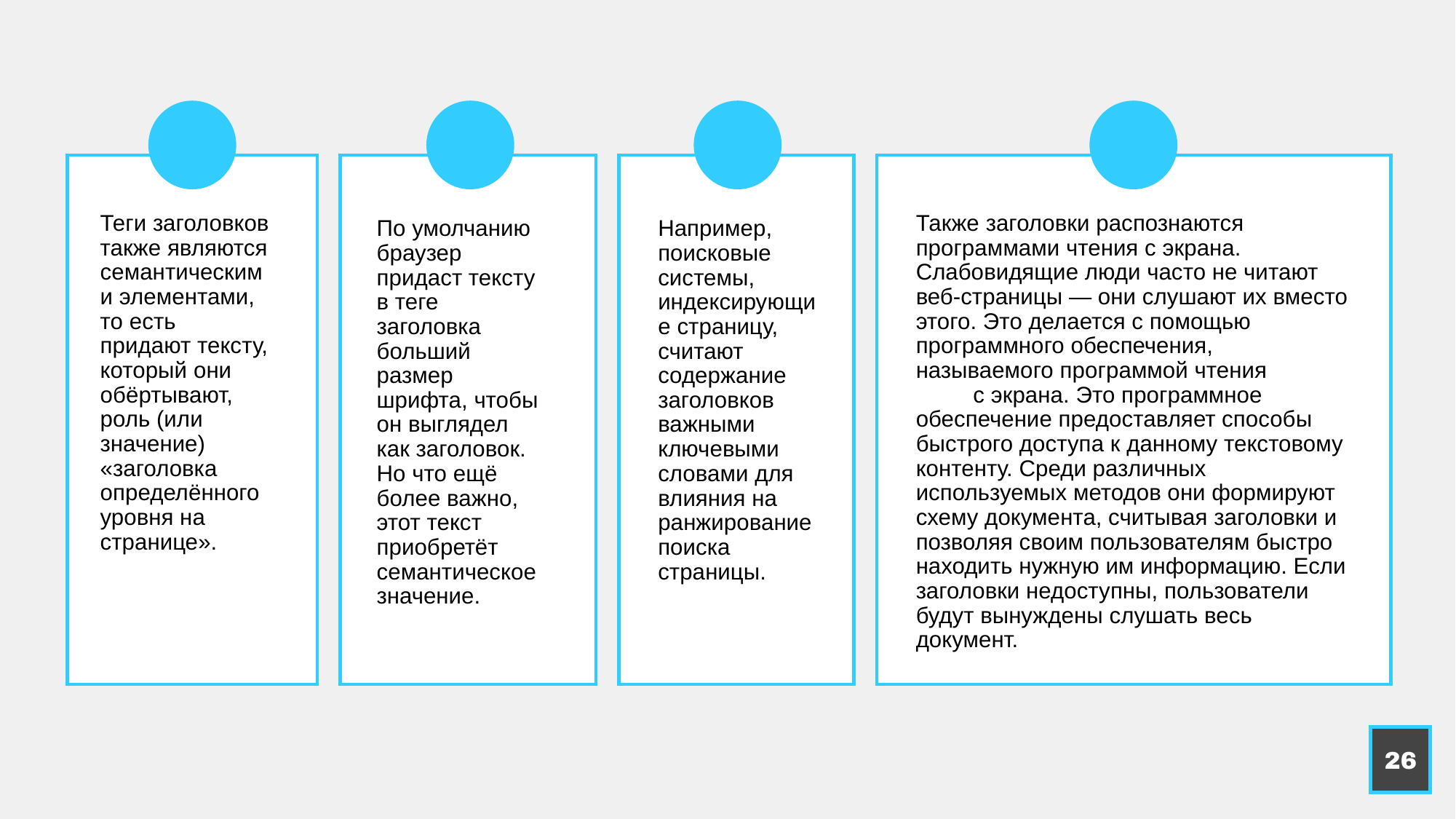

Теги заголовков также являются семантическими элементами, то есть придают тексту, который они обёртывают, роль (или значение) «заголовка определённого уровня на странице».

Также заголовки распознаются программами чтения с экрана. Слабовидящие люди часто не читают веб-страницы — они слушают их вместо этого. Это делается с помощью программного обеспечения, называемого программой чтения                       с экрана. Это программное обеспечение предоставляет способы быстрого доступа к данному текстовому контенту. Среди различных используемых методов они формируют схему документа, считывая заголовки и позволяя своим пользователям быстро находить нужную им информацию. Если заголовки недоступны, пользователи будут вынуждены слушать весь документ.

По умолчанию браузер придаст тексту в теге заголовка больший размер шрифта, чтобы он выглядел как заголовок. Но что ещё более важно, этот текст приобретёт семантическое значение.

Например, поисковые системы, индексирующие страницу, считают содержание заголовков важными ключевыми словами для влияния на ранжирование поиска страницы.

26